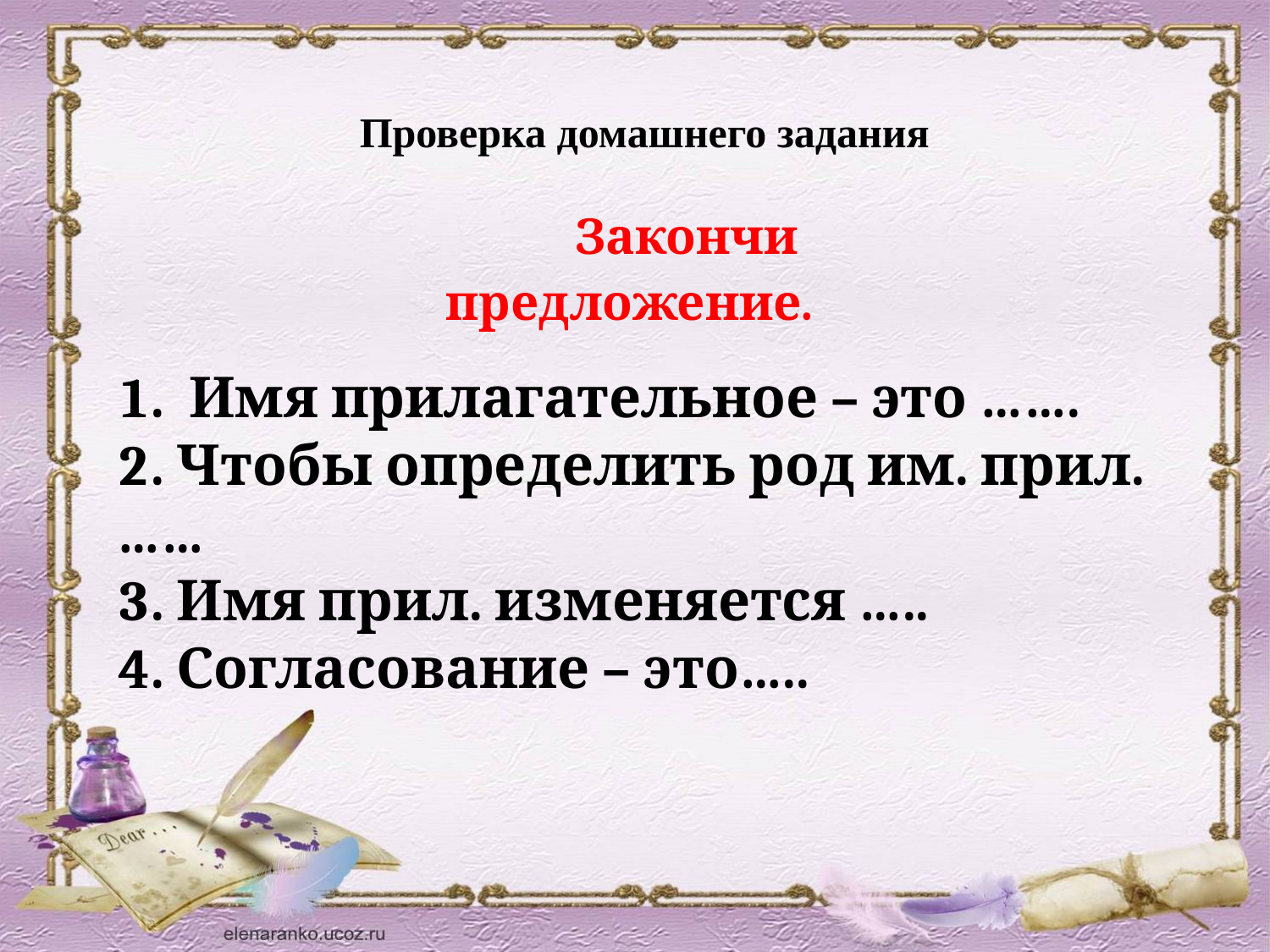

Проверка домашнего задания
       Закончи предложение.

1.  Имя прилагательное – это …….
2. Чтобы определить род им. прил.……
3. Имя прил. изменяется …..
4. Согласование – это…..